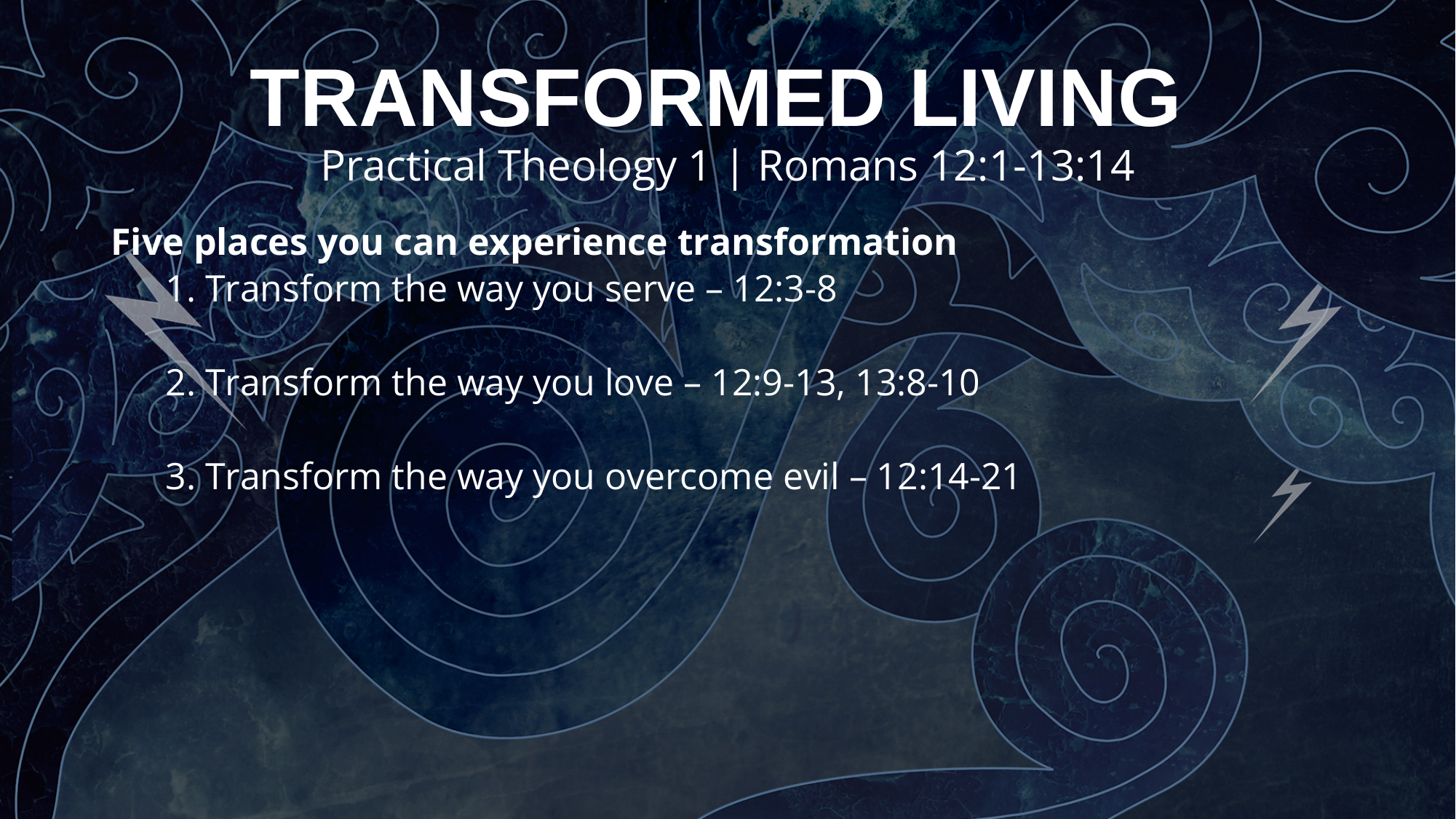

# TRANSFORMED LIVING Practical Theology 1 | Romans 12:1-13:14
Five places you can experience transformation
1. Transform the way you serve – 12:3-8

2. Transform the way you love – 12:9-13, 13:8-10

3. Transform the way you overcome evil – 12:14-21